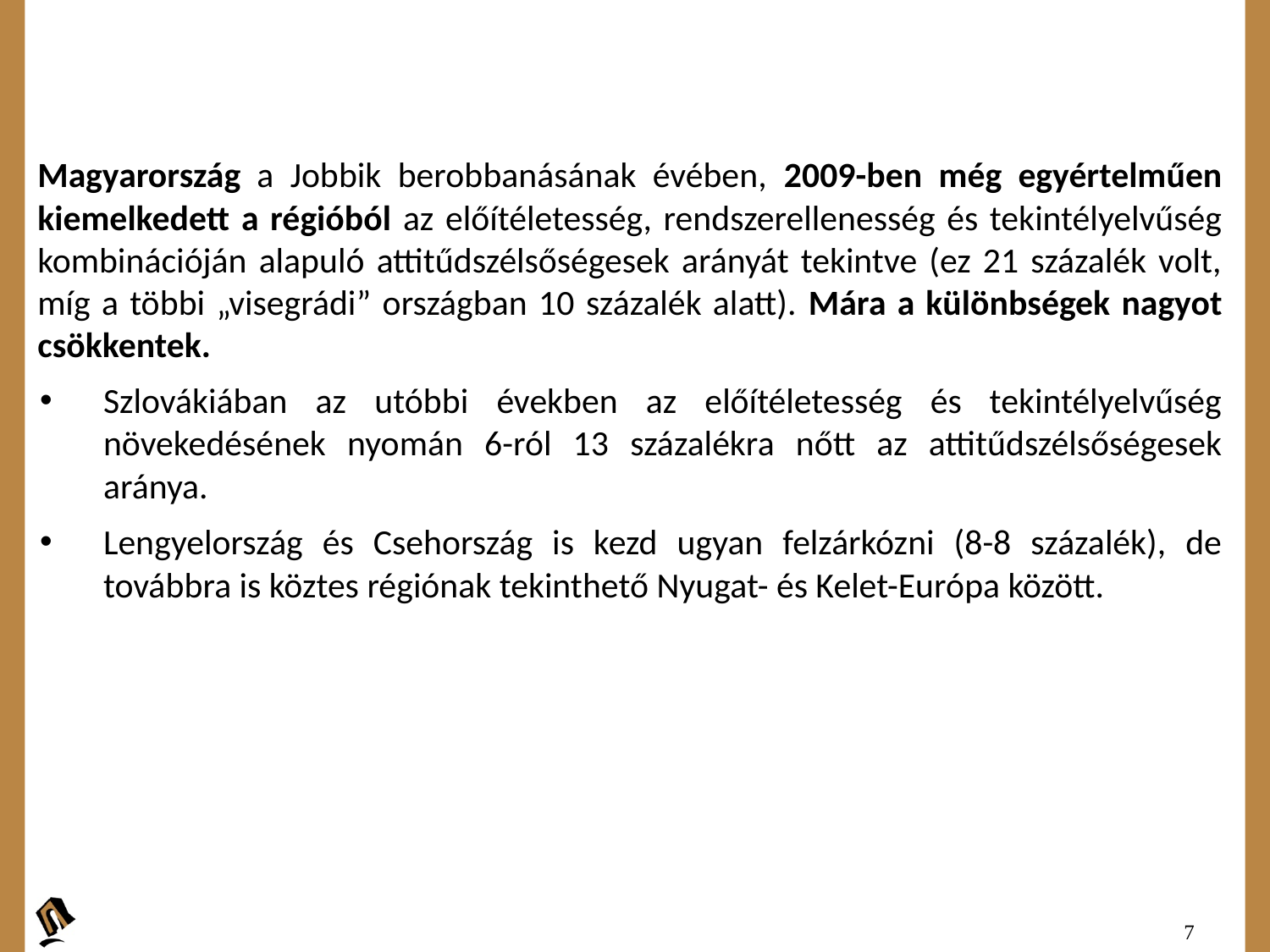

Magyarország a Jobbik berobbanásának évében, 2009-ben még egyértelműen kiemelkedett a régióból az előítéletesség, rendszerellenesség és tekintélyelvűség kombinációján alapuló attitűdszélsőségesek arányát tekintve (ez 21 százalék volt, míg a többi „visegrádi” országban 10 százalék alatt). Mára a különbségek nagyot csökkentek.
Szlovákiában az utóbbi években az előítéletesség és tekintélyelvűség növekedésének nyomán 6-ról 13 százalékra nőtt az attitűdszélsőségesek aránya.
Lengyelország és Csehország is kezd ugyan felzárkózni (8-8 százalék), de továbbra is köztes régiónak tekinthető Nyugat- és Kelet-Európa között.